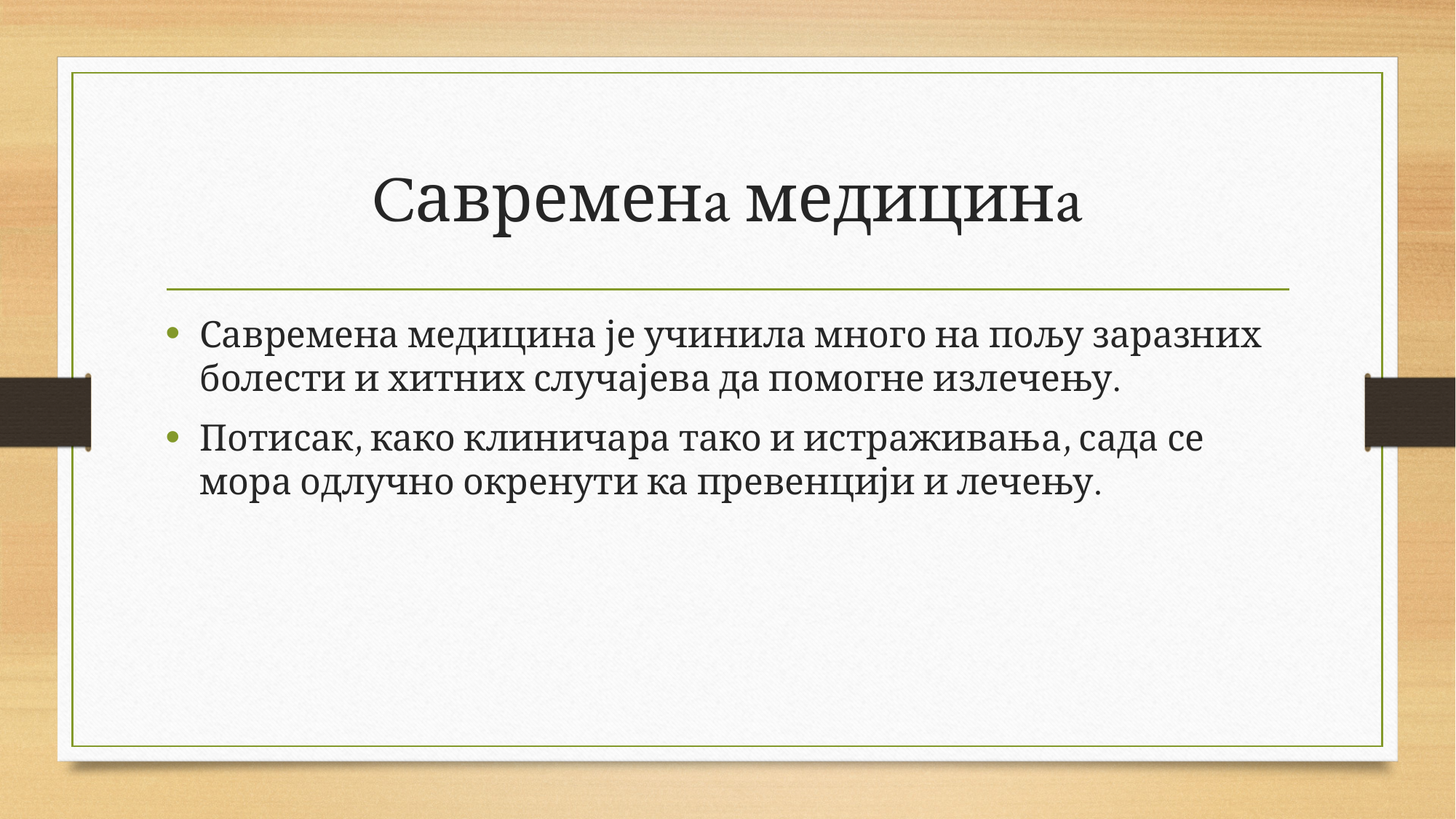

# Cавременa медицинa
Савремена медицина је учинила много на пољу заразних болести и хитних случајева да помогне излечењу.
Потисак, како клиничара тако и истраживања, сада се мора одлучно окренути ка превенцији и лечењу.